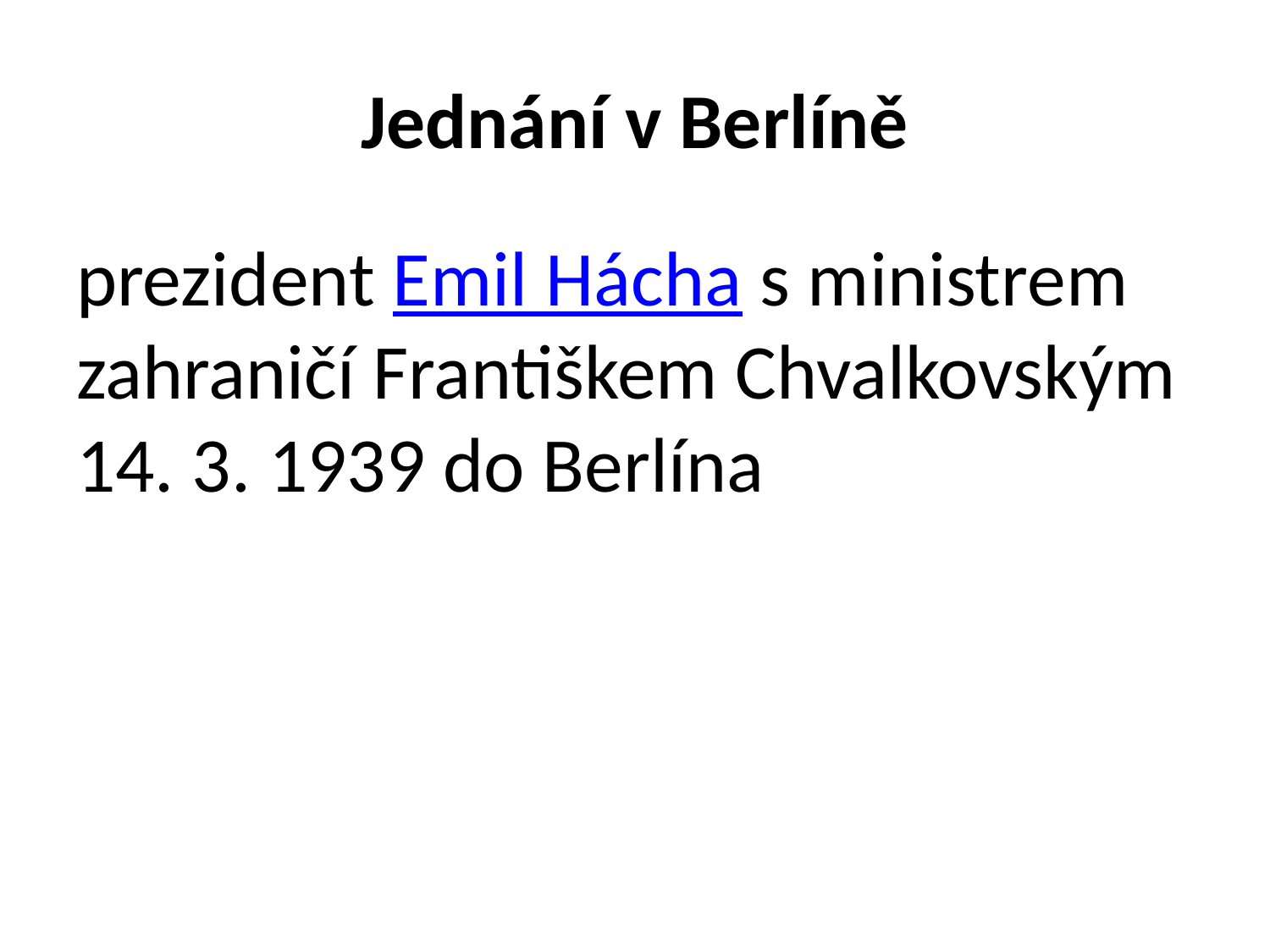

# Jednání v Berlíně
prezident Emil Hácha s ministrem zahraničí Františkem Chvalkovským 14. 3. 1939 do Berlína